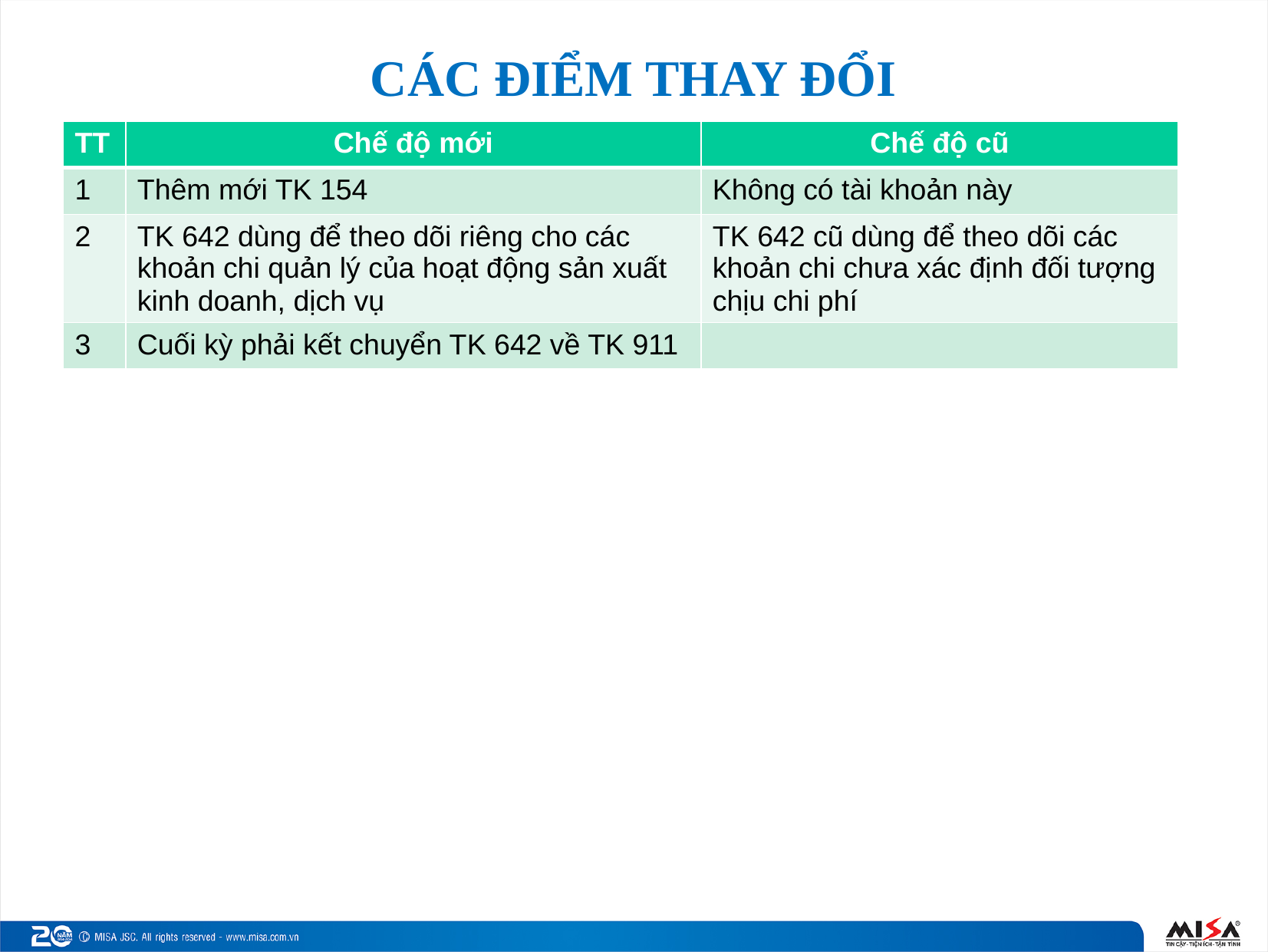

# CÁC ĐIỂM THAY ĐỔI
| TT | Chế độ mới | Chế độ cũ |
| --- | --- | --- |
| 1 | Thêm mới TK 154 | Không có tài khoản này |
| 2 | TK 642 dùng để theo dõi riêng cho các khoản chi quản lý của hoạt động sản xuất kinh doanh, dịch vụ | TK 642 cũ dùng để theo dõi các khoản chi chưa xác định đối tượng chịu chi phí |
| 3 | Cuối kỳ phải kết chuyển TK 642 về TK 911 |  |